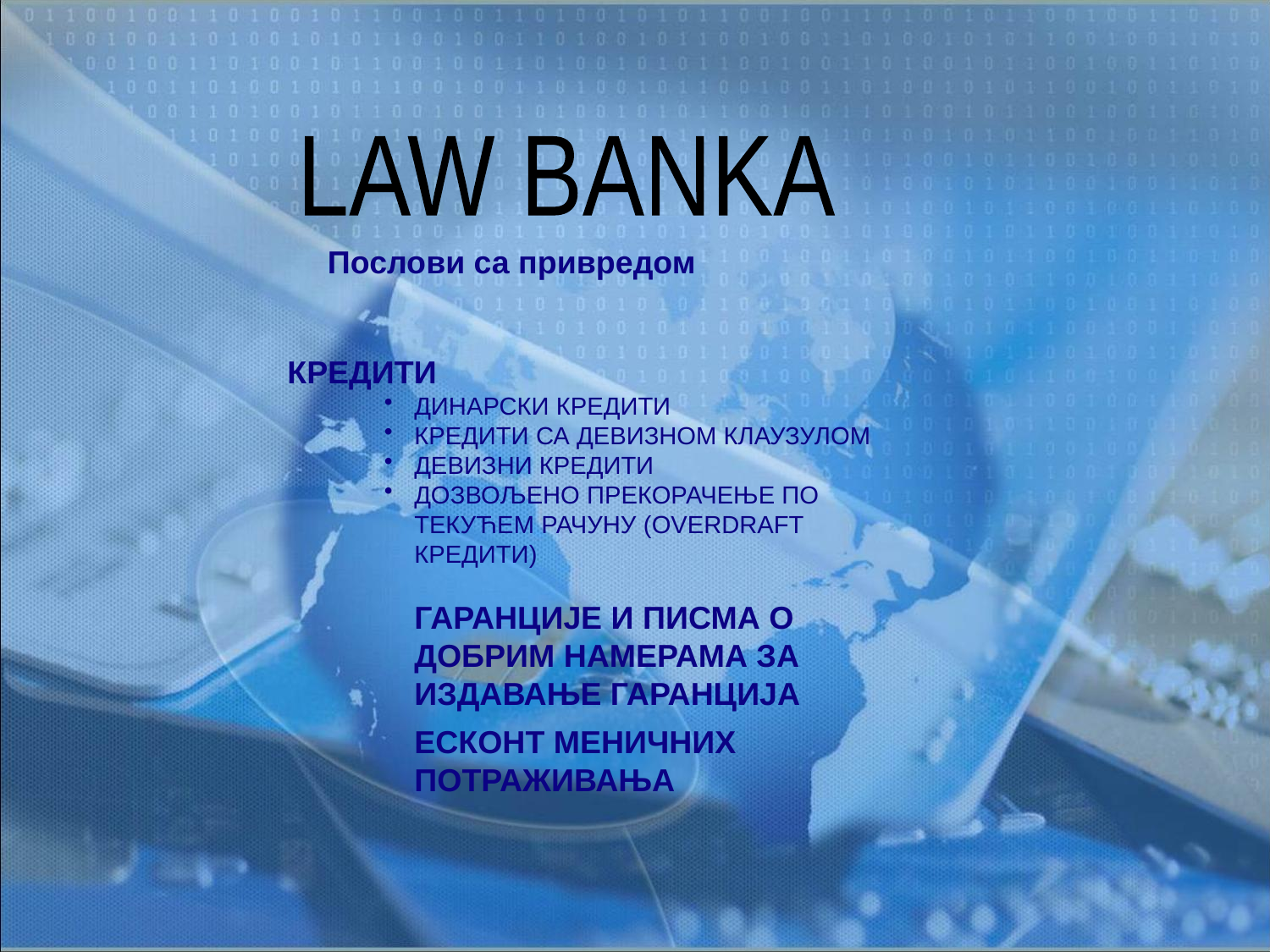

LAW BANKA
Послови са привредом
КРЕДИТИ
ДИНАРСКИ КРЕДИТИ
КРЕДИТИ СА ДЕВИЗНОМ КЛАУЗУЛОМ
ДЕВИЗНИ КРЕДИТИ
ДОЗВОЉЕНО ПРЕКОРАЧЕЊЕ ПО   ТЕКУЋЕМ РАЧУНУ (OVERDRAFT КРЕДИТИ)

ГАРАНЦИЈЕ И ПИСМА О ДОБРИМ НАМЕРАМА ЗА ИЗДАВАЊЕ ГАРАНЦИЈА
ЕСКОНТ МЕНИЧНИХ ПОТРАЖИВАЊА